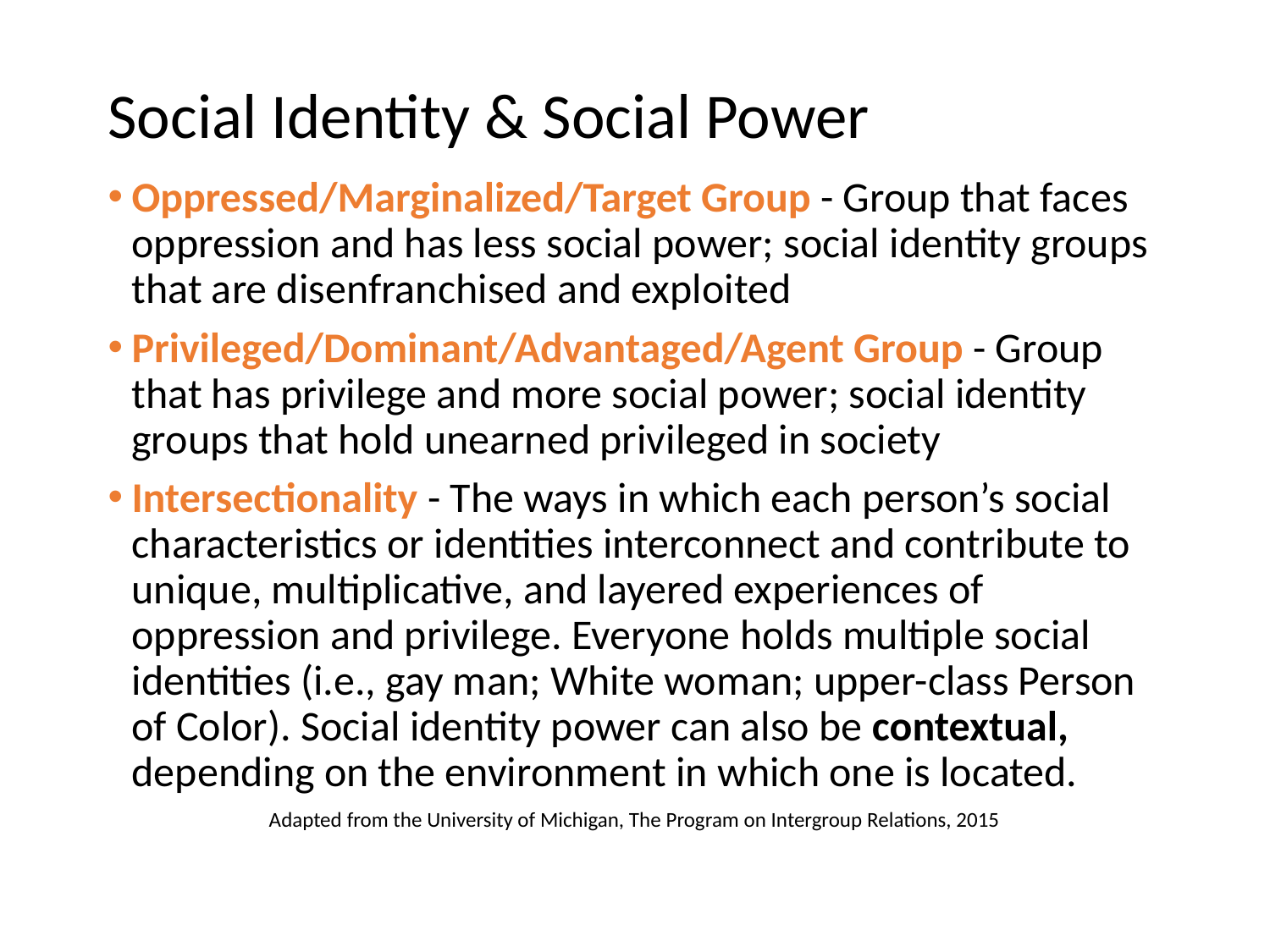

# Social Identity & Social Power
Oppressed/Marginalized/Target Group - Group that faces oppression and has less social power; social identity groups that are disenfranchised and exploited
Privileged/Dominant/Advantaged/Agent Group - Group that has privilege and more social power; social identity groups that hold unearned privileged in society
Intersectionality - The ways in which each person’s social characteristics or identities interconnect and contribute to unique, multiplicative, and layered experiences of oppression and privilege. Everyone holds multiple social identities (i.e., gay man; White woman; upper-class Person of Color). Social identity power can also be contextual, depending on the environment in which one is located.
Adapted from the University of Michigan, The Program on Intergroup Relations, 2015